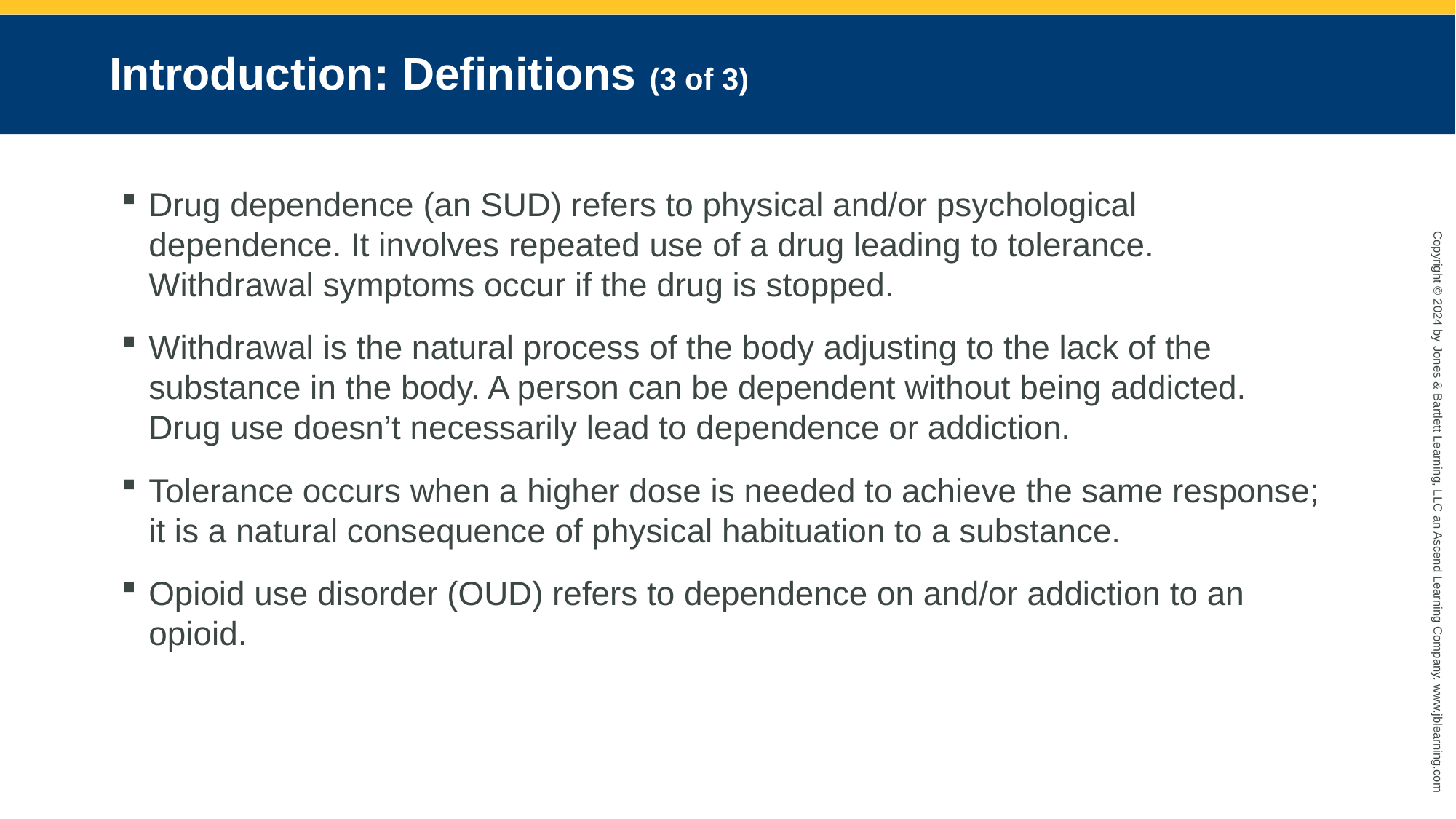

# Introduction: Definitions (3 of 3)
Drug dependence (an SUD) refers to physical and/or psychological dependence. It involves repeated use of a drug leading to tolerance.  Withdrawal symptoms occur if the drug is stopped.
Withdrawal is the natural process of the body adjusting to the lack of the substance in the body. A person can be dependent without being addicted. Drug use doesn’t necessarily lead to dependence or addiction.
Tolerance occurs when a higher dose is needed to achieve the same response; it is a natural consequence of physical habituation to a substance.
Opioid use disorder (OUD) refers to dependence on and/or addiction to an opioid.